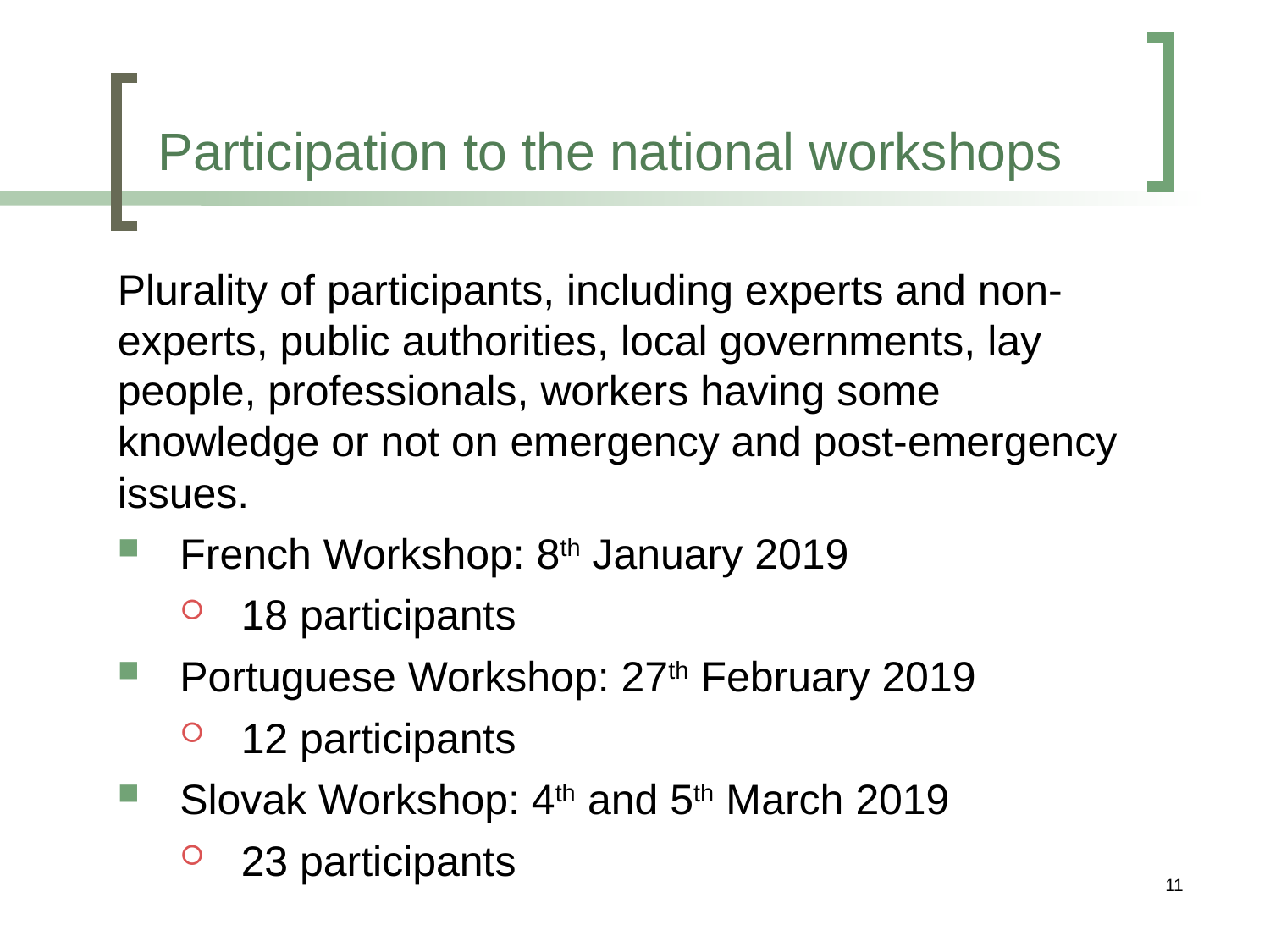

Participation to the national workshops

Plurality of participants, including experts and non-experts, public authorities, local governments, lay people, professionals, workers having some knowledge or not on emergency and post-emergency issues.
French Workshop: 8th January 2019
18 participants
Portuguese Workshop: 27th February 2019
12 participants
Slovak Workshop: 4th and 5th March 2019
23 participants
11